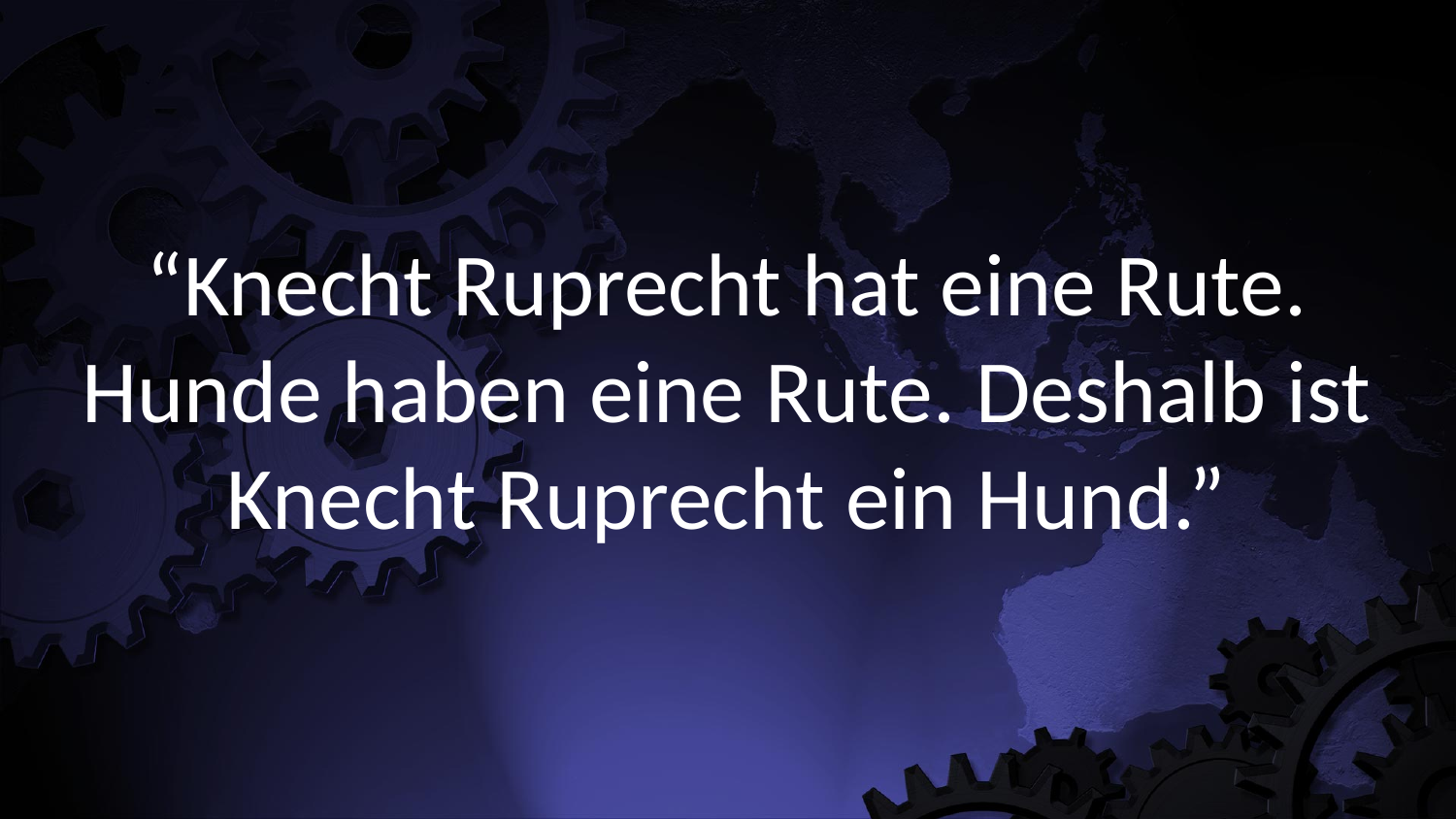

“Knecht Ruprecht hat eine Rute. Hunde haben eine Rute. Deshalb ist Knecht Ruprecht ein Hund.”